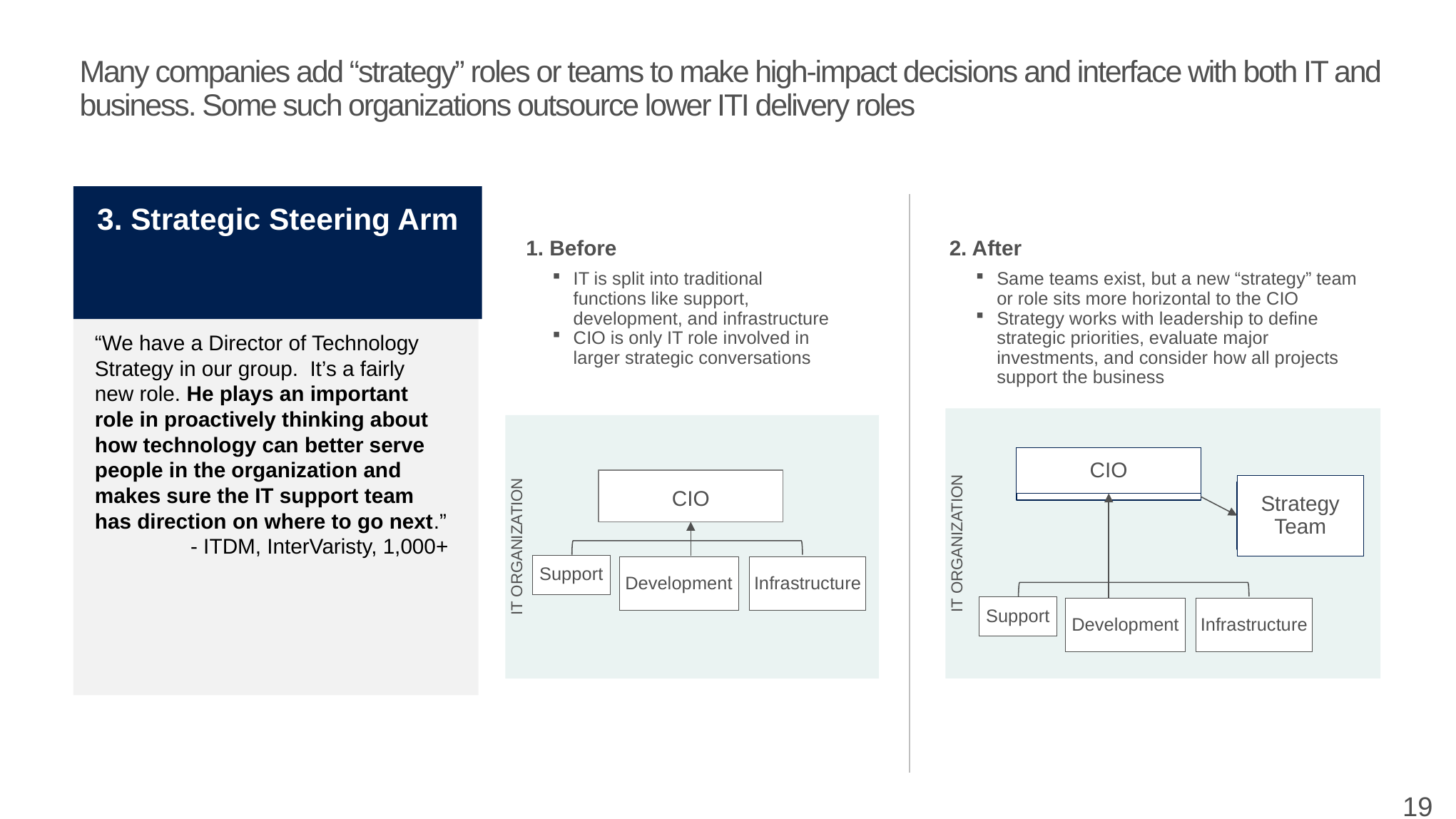

# Many companies add “strategy” roles or teams to make high-impact decisions and interface with both IT and business. Some such organizations outsource lower ITI delivery roles
3. Strategic Steering Arm
2. After
Same teams exist, but a new “strategy” team or role sits more horizontal to the CIO
Strategy works with leadership to define strategic priorities, evaluate major investments, and consider how all projects support the business
1. Before
IT is split into traditional functions like support, development, and infrastructure
CIO is only IT role involved in larger strategic conversations

“We have a Director of Technology Strategy in our group.  It’s a fairly new role. He plays an important role in proactively thinking about how technology can better serve people in the organization and makes sure the IT support team has direction on where to go next.”
- ITDM, InterVaristy, 1,000+
IT ORGANIZATION
IT ORGANIZATION

CIO

CIO

Strategy Team

Support
Development
Infrastructure
Support
Development
Infrastructure
19